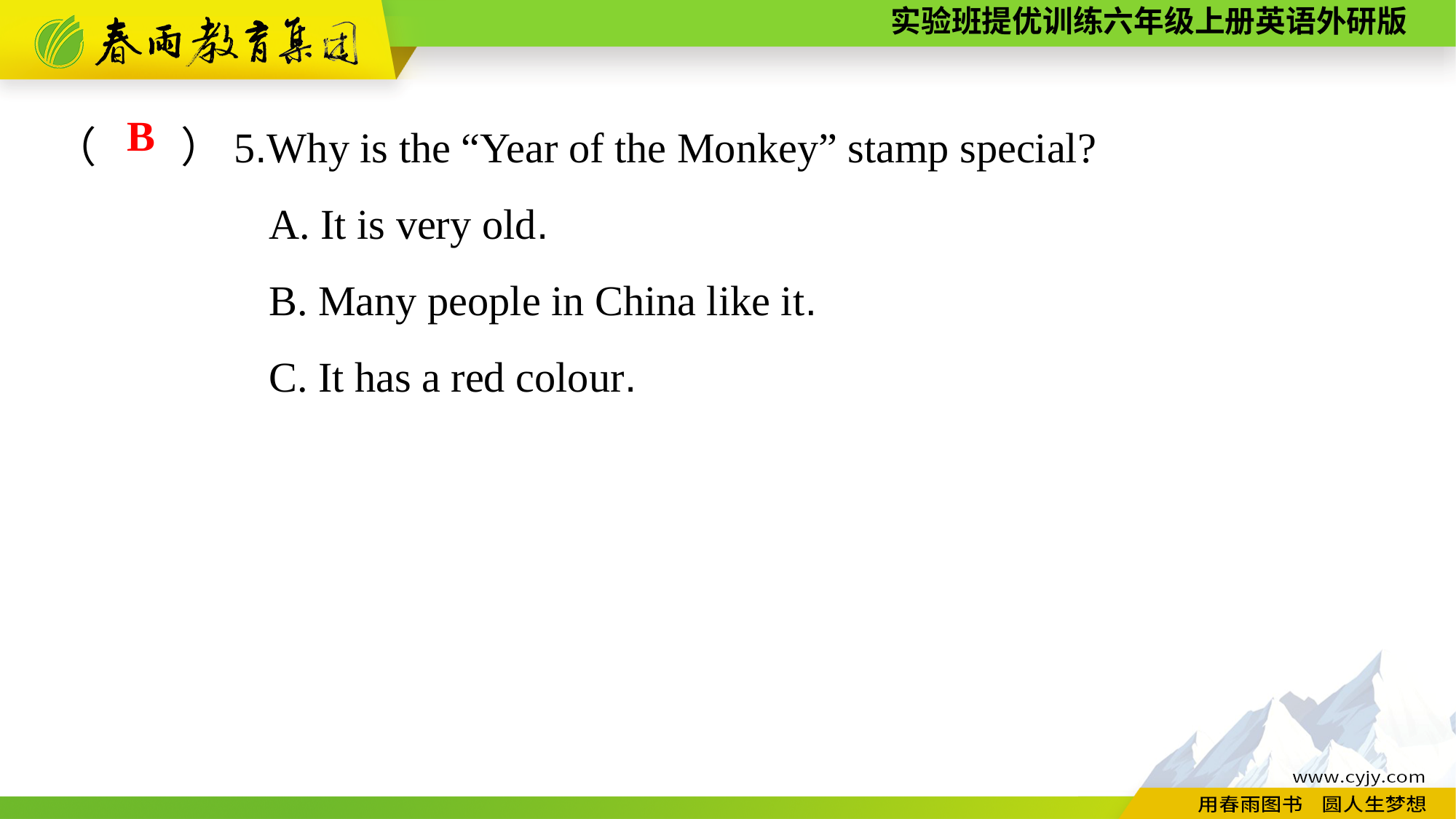

（　　）5.Why is the “Year of the Monkey” stamp special?
A. It is very old.
B. Many people in China like it.
C. It has a red colour.
B